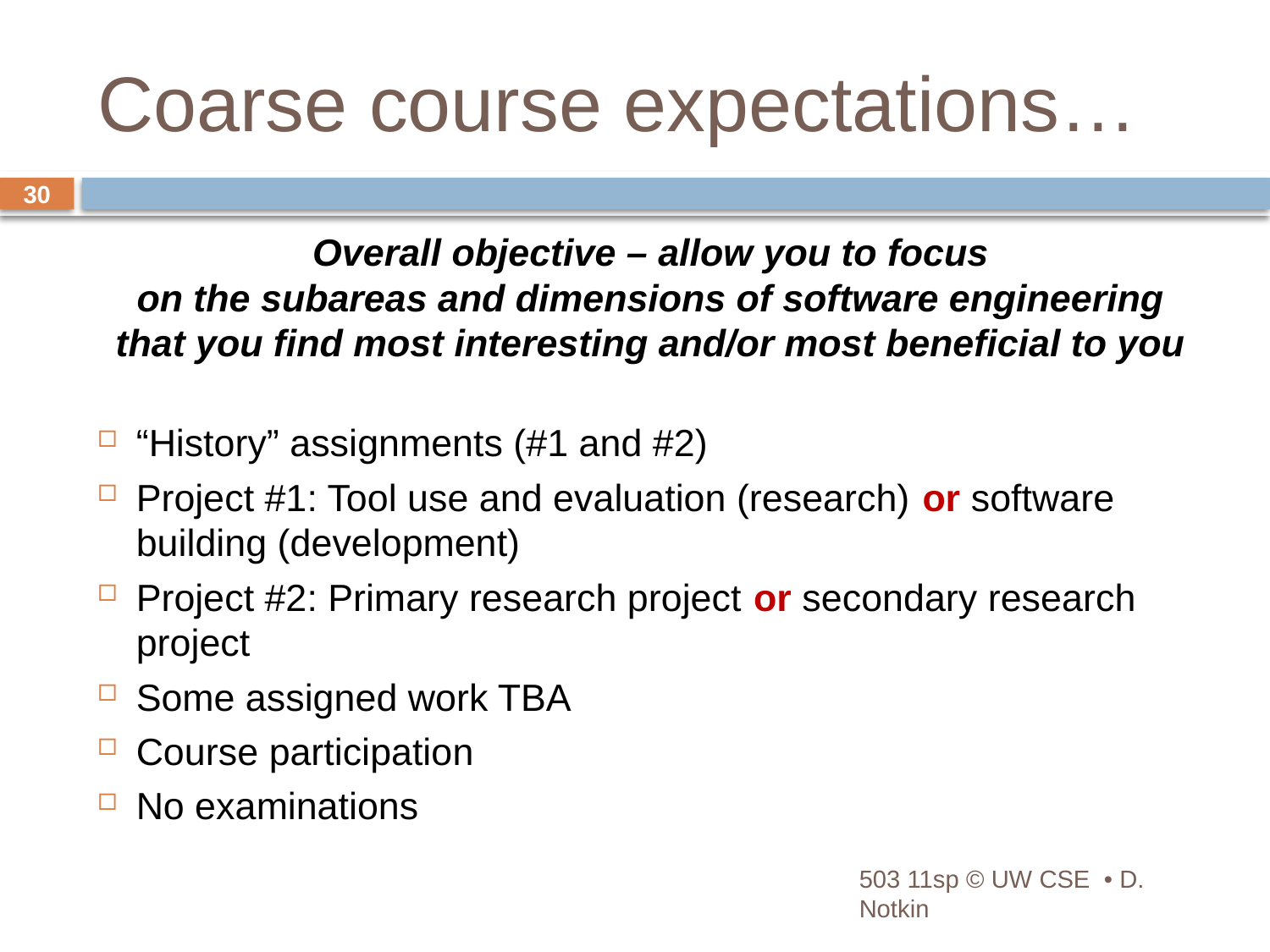

# Coarse course expectations…
30
Overall objective – allow you to focus
on the subareas and dimensions of software engineering
that you find most interesting and/or most beneficial to you
“History” assignments (#1 and #2)
Project #1: Tool use and evaluation (research) or software building (development)
Project #2: Primary research project or secondary research project
Some assigned work TBA
Course participation
No examinations
503 11sp © UW CSE  • D. Notkin